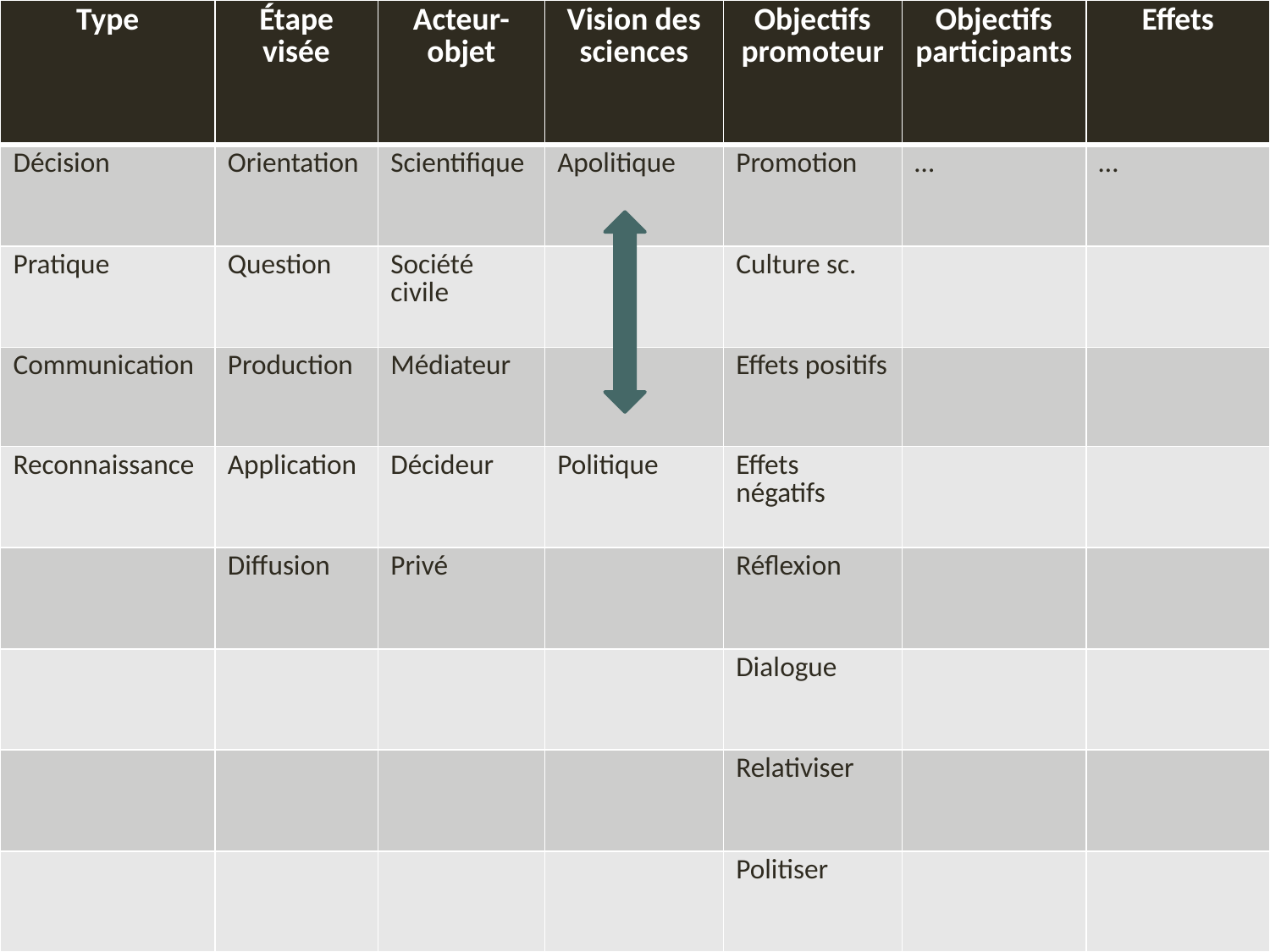

| Type | Étape visée | Acteur-objet | Vision des sciences | Objectifs promoteur | Objectifs participants | Effets |
| --- | --- | --- | --- | --- | --- | --- |
| Décision | Orientation | Scientifique | Apolitique | Promotion | … | … |
| Pratique | Question | Société civile |  | Culture sc. |  |  |
| Communication | Production | Médiateur |  | Effets positifs |  |  |
| Reconnaissance | Application | Décideur | Politique | Effets négatifs |  |  |
|  | Diffusion | Privé |  | Réflexion |  |  |
|  |  |  |  | Dialogue |  |  |
|  |  |  |  | Relativiser |  |  |
|  |  |  |  | Politiser |  |  |